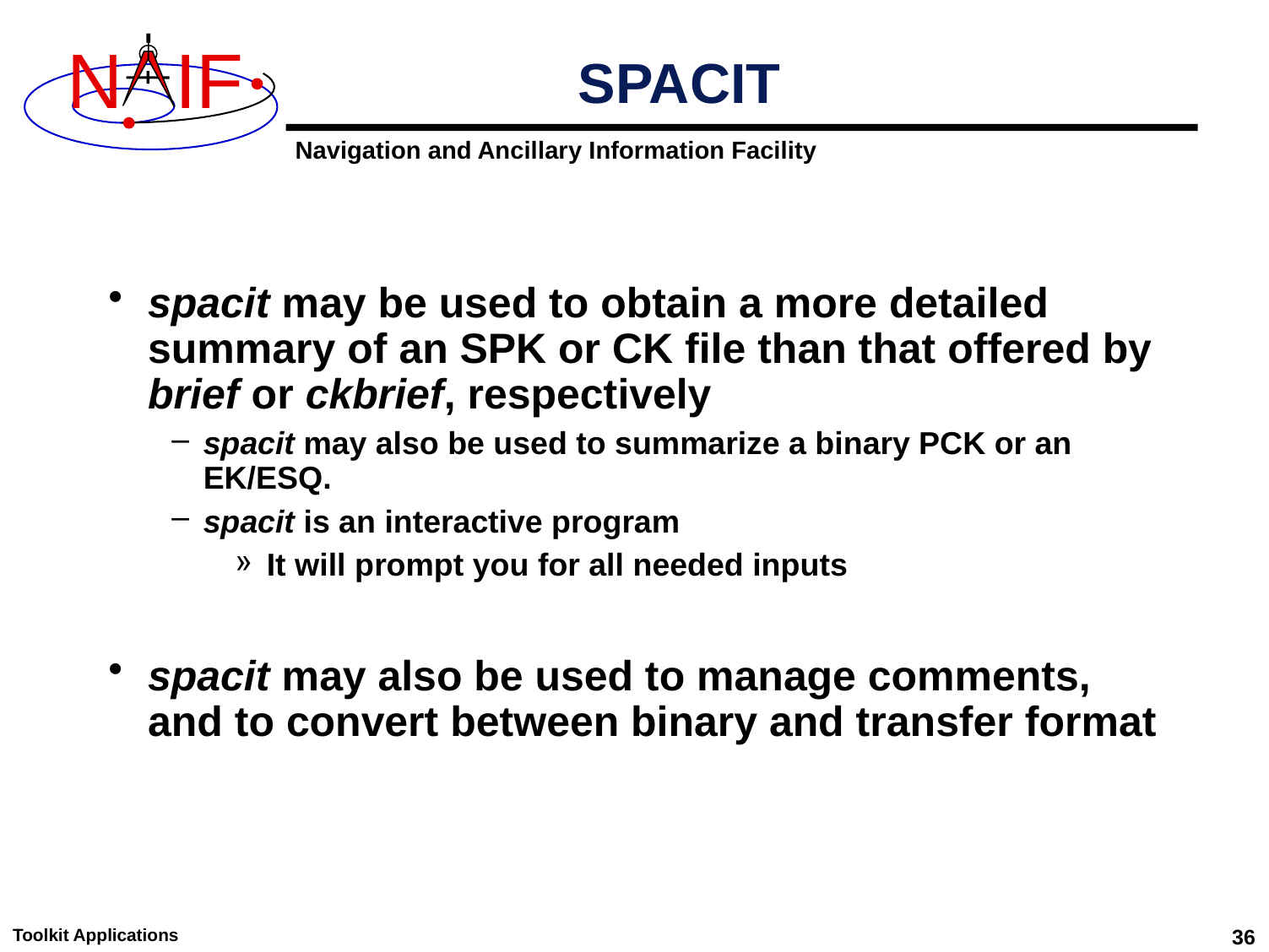

# SPACIT
spacit may be used to obtain a more detailed summary of an SPK or CK file than that offered by brief or ckbrief, respectively
spacit may also be used to summarize a binary PCK or an EK/ESQ.
spacit is an interactive program
It will prompt you for all needed inputs

spacit may also be used to manage comments, and to convert between binary and transfer format
Toolkit Applications
36